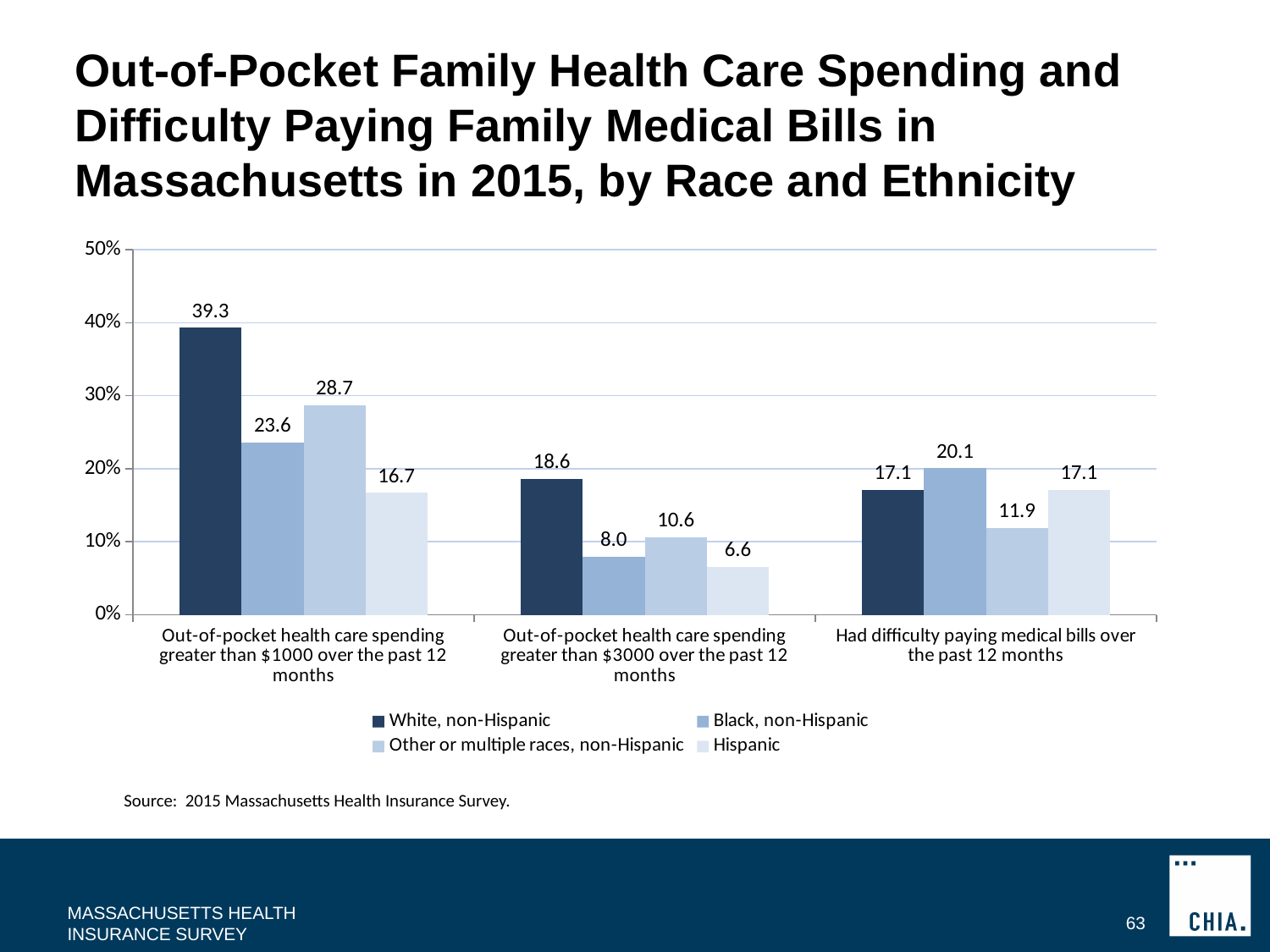

# Out-of-Pocket Family Health Care Spending and Difficulty Paying Family Medical Bills in Massachusetts in 2015, by Race and Ethnicity

### Chart

| Category | White, non-Hispanic | Black, non-Hispanic | Other or multiple races, non-Hispanic | Hispanic |
|---|---|---|---|---|
| Out-of-pocket health care spending greater than $1000 over the past 12 months | 39.3 | 23.6 | 28.7 | 16.7 |
| Out-of-pocket health care spending greater than $3000 over the past 12 months | 18.6 | 8.0 | 10.6 | 6.6 |
| Had difficulty paying medical bills over the past 12 months | 17.1 | 20.1 | 11.9 | 17.1 |
Source:  2015 Massachusetts Health Insurance Survey.

MASSACHUSETTS HEALTH INSURANCE SURVEY
63